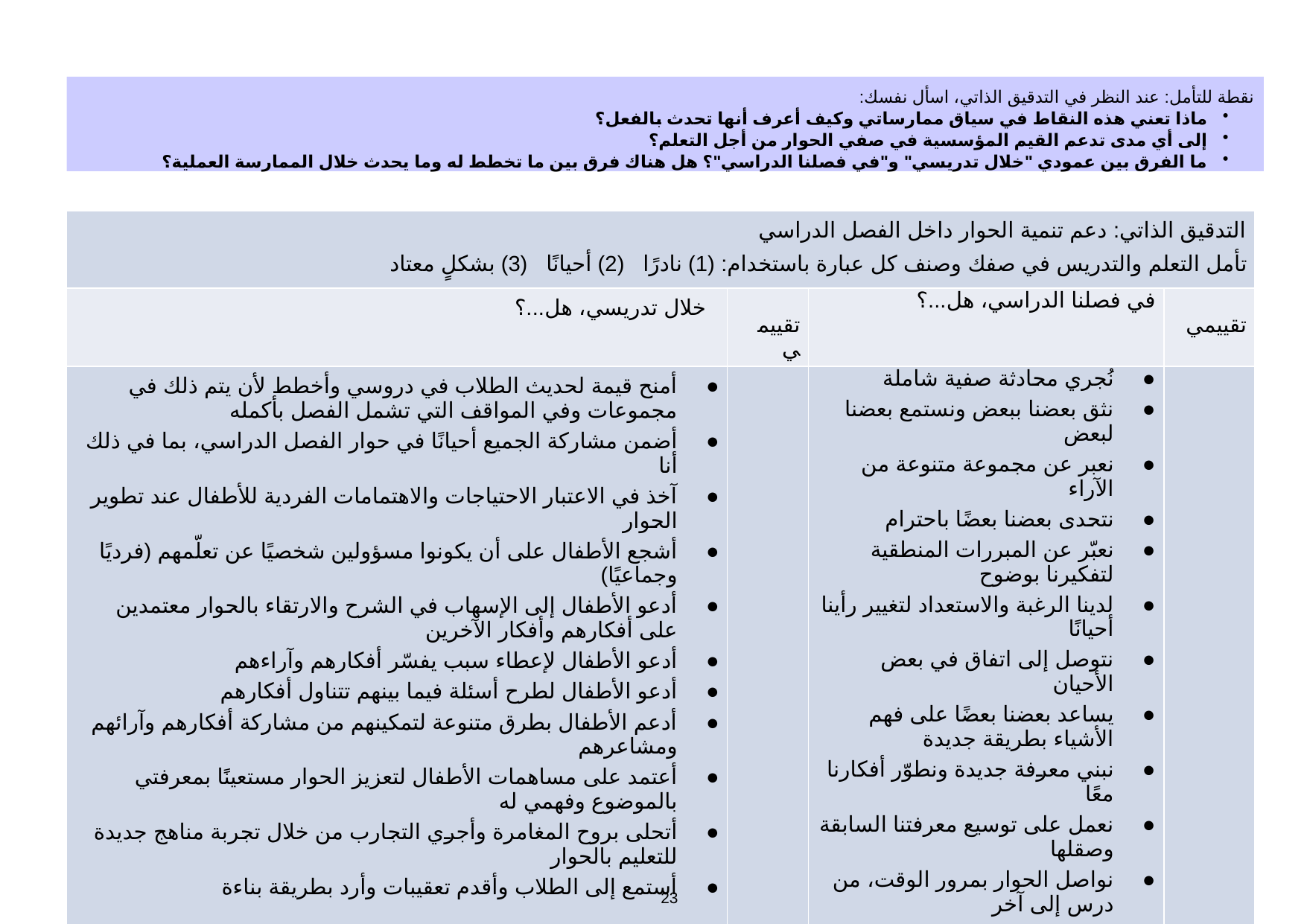

نقطة للتأمل: عند النظر في التدقيق الذاتي، اسأل نفسك:
ماذا تعني هذه النقاط في سياق ممارساتي وكيف أعرف أنها تحدث بالفعل؟
إلى أي مدى تدعم القيم المؤسسية في صفي الحوار من أجل التعلم؟
ما الفرق بين عمودي "خلال تدريسي" و"في فصلنا الدراسي"؟ هل هناك فرق بين ما تخطط له وما يحدث خلال الممارسة العملية؟
| التدقيق الذاتي: دعم تنمية الحوار داخل الفصل الدراسي تأمل التعلم والتدريس في صفك وصنف كل عبارة باستخدام: (1) نادرًا (2) أحيانًا (3) بشكلٍ معتاد |  |  |  |
| --- | --- | --- | --- |
| خلال تدريسي، هل...؟ | تقييمي | في فصلنا الدراسي، هل...؟ | تقييمي |
| أمنح قيمة لحديث الطلاب في دروسي وأخطط لأن يتم ذلك في مجموعات وفي المواقف التي تشمل الفصل بأكمله أضمن مشاركة الجميع أحيانًا في حوار الفصل الدراسي، بما في ذلك أنا آخذ في الاعتبار الاحتياجات والاهتمامات الفردية للأطفال عند تطوير الحوار أشجع الأطفال على أن يكونوا مسؤولين شخصيًا عن تعلّمهم (فرديًا وجماعيًا) أدعو الأطفال إلى الإسهاب في الشرح والارتقاء بالحوار معتمدين على أفكارهم وأفكار الآخرين أدعو الأطفال لإعطاء سبب يفسّر أفكارهم وآراءهم أدعو الأطفال لطرح أسئلة فيما بينهم تتناول أفكارهم أدعم الأطفال بطرق متنوعة لتمكينهم من مشاركة أفكارهم وآرائهم ومشاعرهم أعتمد على مساهمات الأطفال لتعزيز الحوار مستعينًا بمعرفتي بالموضوع وفهمي له أتحلى بروح المغامرة وأجري التجارب من خلال تجربة مناهج جديدة للتعليم بالحوار أستمع إلى الطلاب وأقدم تعقيبات وأرد بطريقة بناءة |  | نُجري محادثة صفية شاملة نثق بعضنا ببعض ونستمع بعضنا لبعض نعبر عن مجموعة متنوعة من الآراء نتحدى بعضنا بعضًا باحترام نعبّر عن المبررات المنطقية لتفكيرنا بوضوح لدينا الرغبة والاستعداد لتغيير رأينا أحيانًا نتوصل إلى اتفاق في بعض الأحيان يساعد بعضنا بعضًا على فهم الأشياء بطريقة جديدة نبني معرفة جديدة ونطوّر أفكارنا معًا نعمل على توسيع معرفتنا السابقة وصقلها نواصل الحوار بمرور الوقت، من درس إلى آخر ندرك ما الذي ما زلنا بحاجة إلى تعلمه أو نريد أن نتعلمه وكيف يمكننا تحصيل ذلك |  |

23